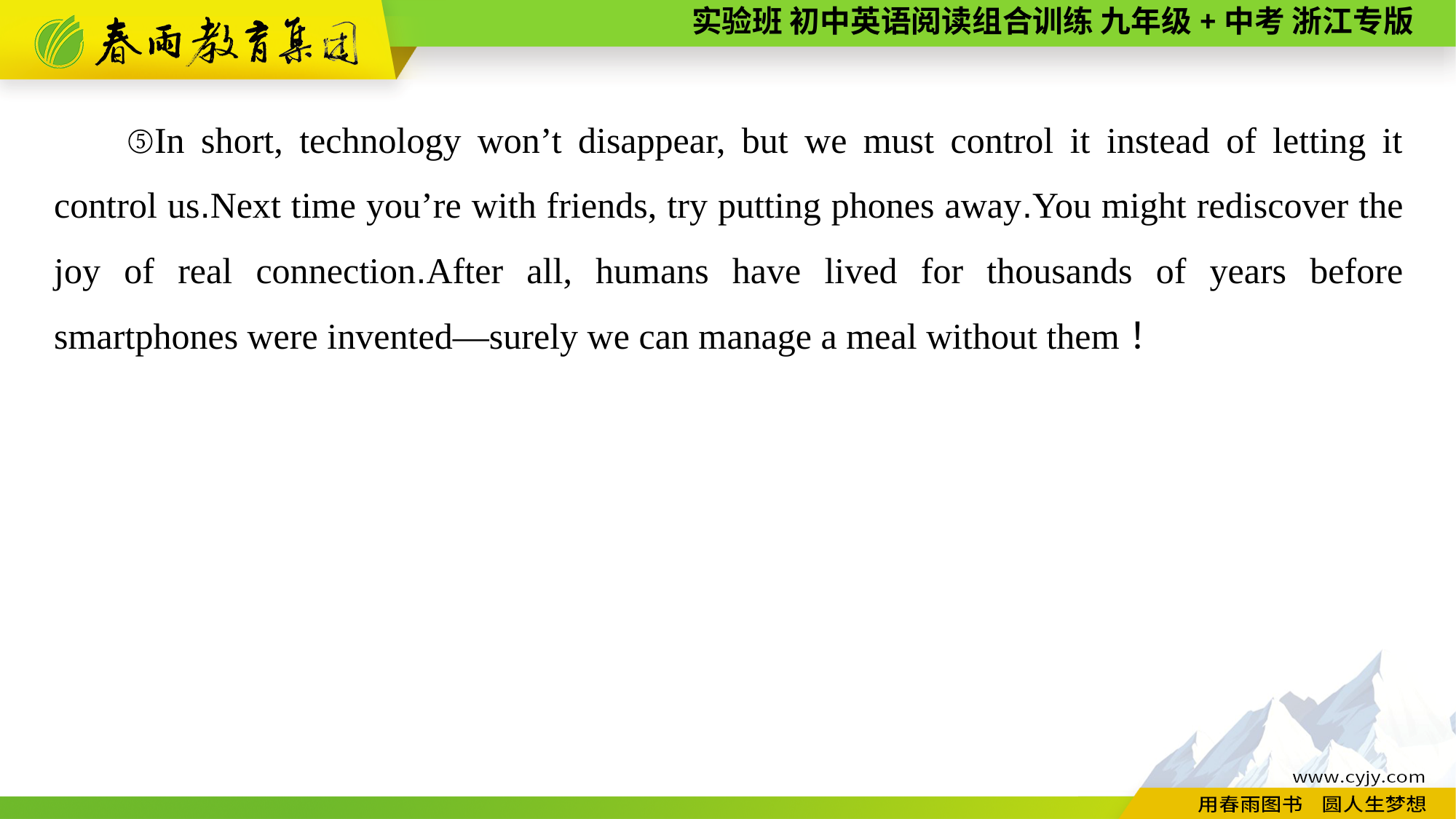

⑤In short, technology won’t disappear, but we must control it instead of letting it control us.Next time you’re with friends, try putting phones away.You might rediscover the joy of real connection.After all, humans have lived for thousands of years before smartphones were invented—surely we can manage a meal without them！